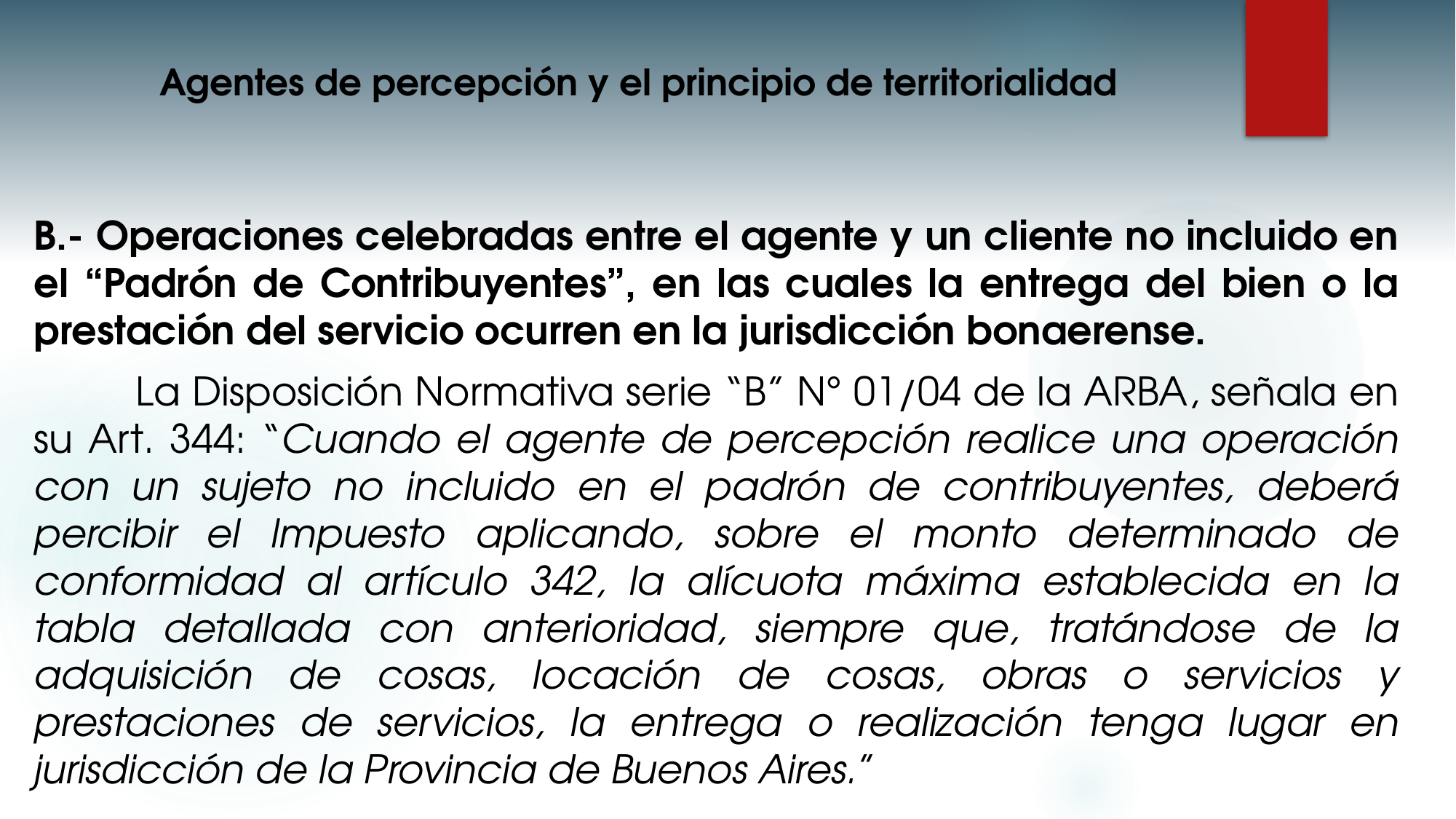

# Agentes de percepción y el principio de territorialidad
B.- Operaciones celebradas entre el agente y un cliente no incluido en el “Padrón de Contribuyentes”, en las cuales la entrega del bien o la prestación del servicio ocurren en la jurisdicción bonaerense.
	La Disposición Normativa serie “B” N° 01/04 de la ARBA, señala en su Art. 344: “Cuando el agente de percepción realice una operación con un sujeto no incluido en el padrón de contribuyentes, deberá percibir el Impuesto aplicando, sobre el monto determinado de conformidad al artículo 342, la alícuota máxima establecida en la tabla detallada con anterioridad, siempre que, tratándose de la adquisición de cosas, locación de cosas, obras o servicios y prestaciones de servicios, la entrega o realización tenga lugar en jurisdicción de la Provincia de Buenos Aires.”